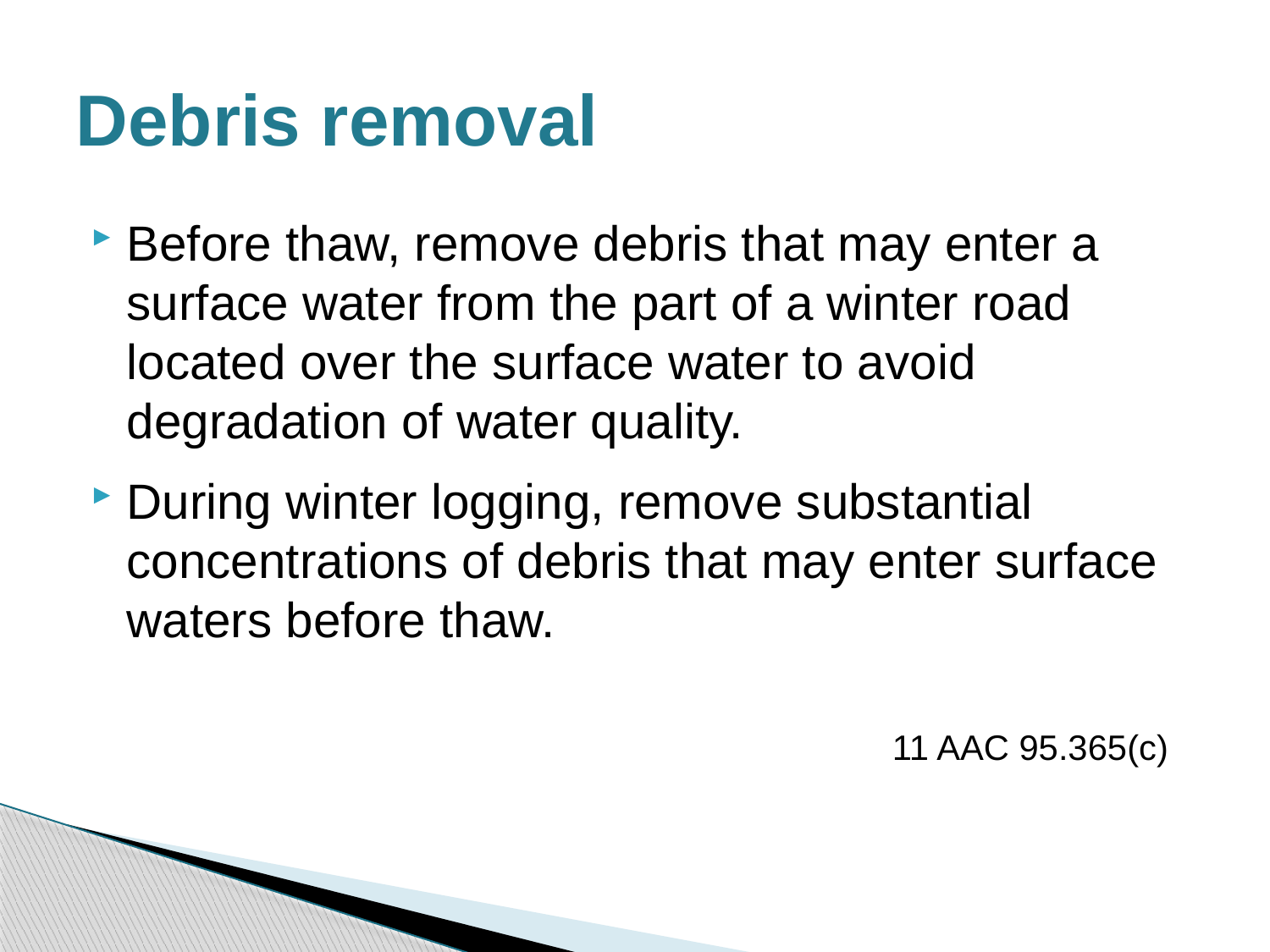

# Debris removal
Before thaw, remove debris that may enter a surface water from the part of a winter road located over the surface water to avoid degradation of water quality.
During winter logging, remove substantial concentrations of debris that may enter surface waters before thaw.

						    11 AAC 95.365(c)